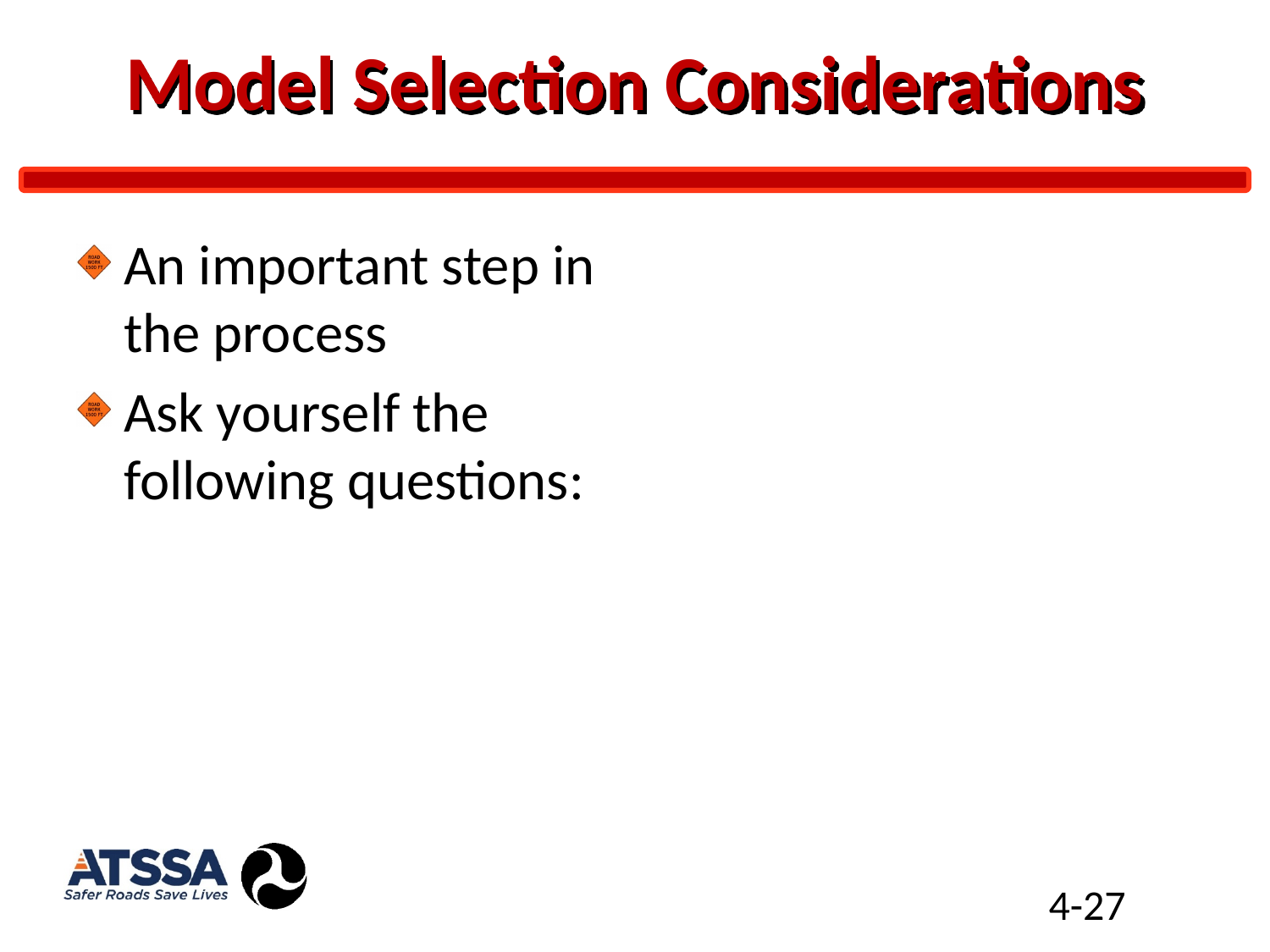

# Model Selection Considerations
An important step in the process
Ask yourself the following questions: